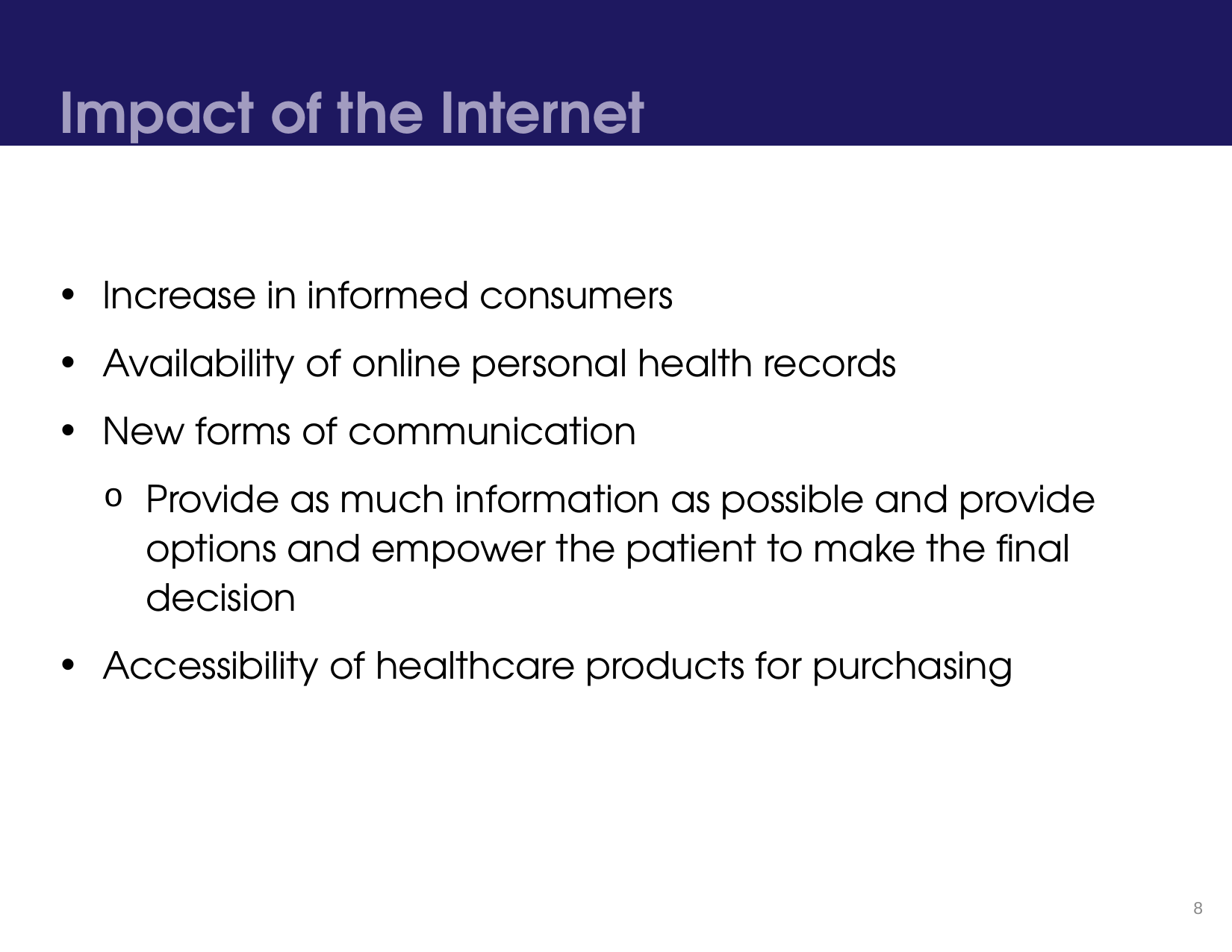

# Impact of the Internet
Increase in informed consumers
Availability of online personal health records
New forms of communication
Provide as much information as possible and provide options and empower the patient to make the final decision
Accessibility of healthcare products for purchasing
8